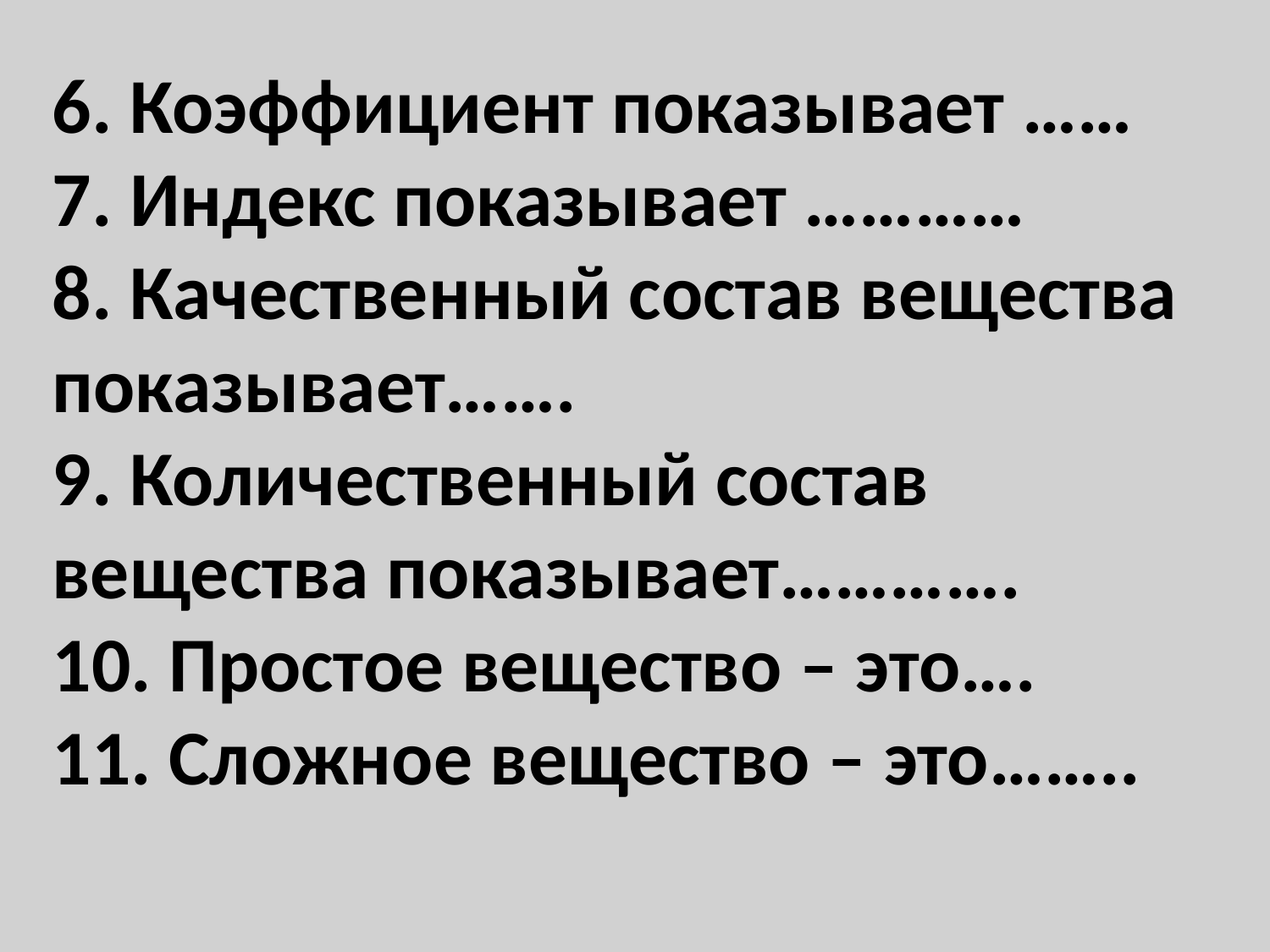

6. Коэффициент показывает ……
7. Индекс показывает …………
8. Качественный состав вещества показывает…….
9. Количественный состав вещества показывает………….
10. Простое вещество – это….
11. Сложное вещество – это……..